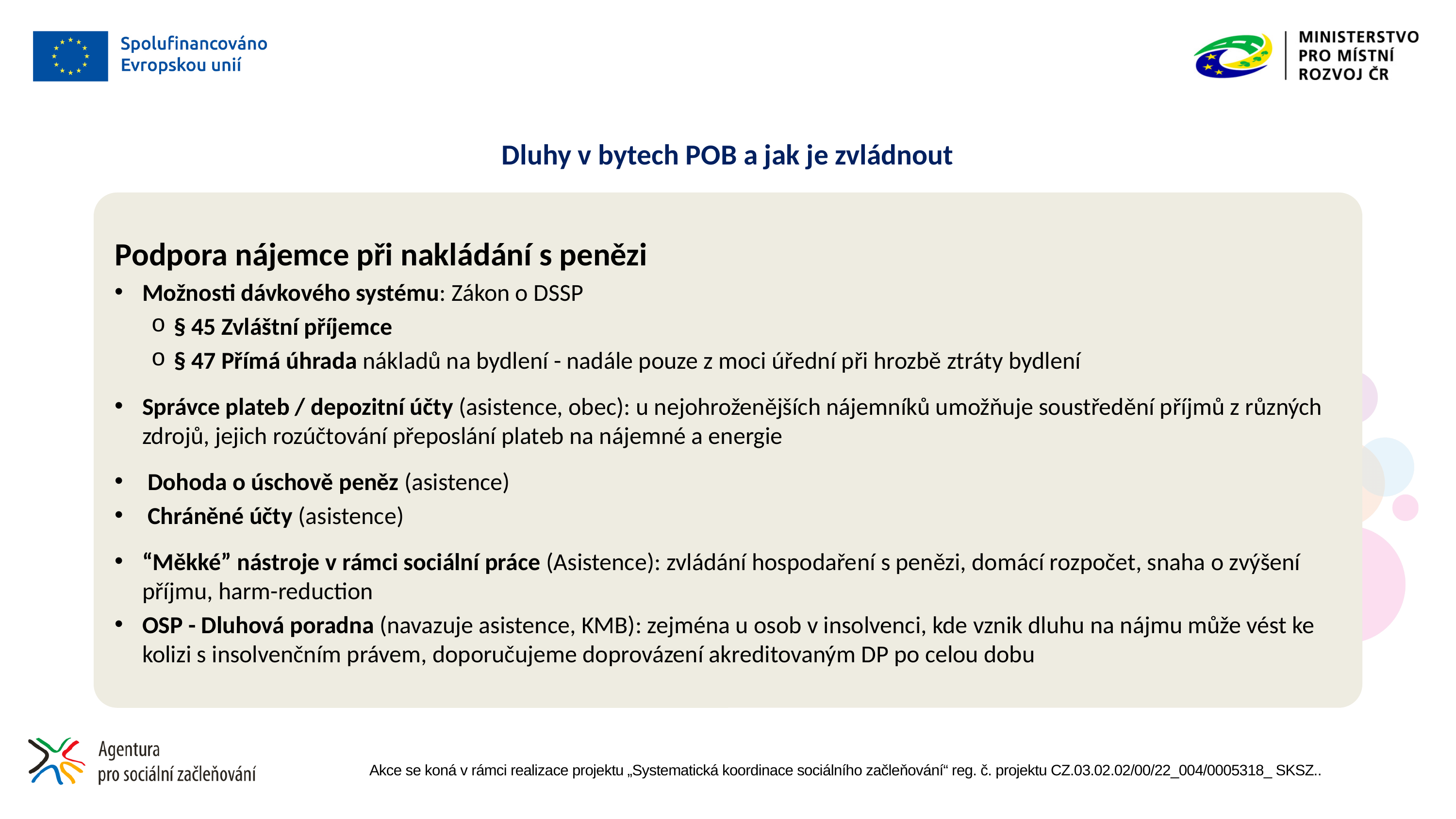

# Dluhy v bytech POB a jak je zvládnout
Podpora nájemce při nakládání s penězi
Možnosti dávkového systému: Zákon o DSSP
§ 45 Zvláštní příjemce
§ 47 Přímá úhrada nákladů na bydlení - nadále pouze z moci úřední při hrozbě ztráty bydlení
Správce plateb / depozitní účty (asistence, obec): u nejohroženějších nájemníků umožňuje soustředění příjmů z různých zdrojů, jejich rozúčtování přeposlání plateb na nájemné a energie
 Dohoda o úschově peněz (asistence)
 Chráněné účty (asistence)
“Měkké” nástroje v rámci sociální práce (Asistence): zvládání hospodaření s penězi, domácí rozpočet, snaha o zvýšení příjmu, harm-reduction
OSP - Dluhová poradna (navazuje asistence, KMB): zejména u osob v insolvenci, kde vznik dluhu na nájmu může vést ke kolizi s insolvenčním právem, doporučujeme doprovázení akreditovaným DP po celou dobu